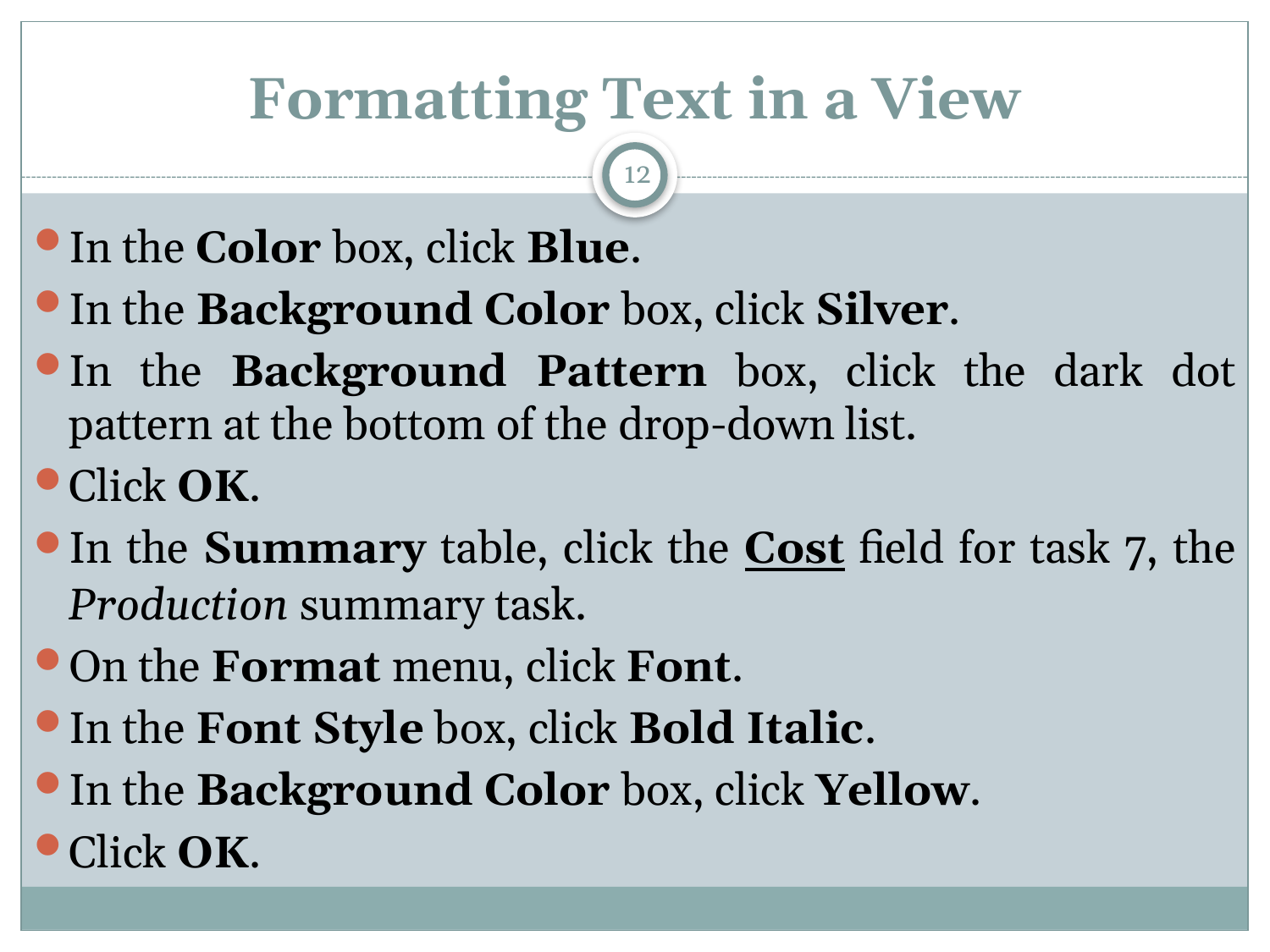

# Formatting Text in a View
12
In the Color box, click Blue.
In the Background Color box, click Silver.
In the Background Pattern box, click the dark dot pattern at the bottom of the drop-down list.
Click OK.
In the Summary table, click the Cost field for task 7, the Production summary task.
On the Format menu, click Font.
In the Font Style box, click Bold Italic.
In the Background Color box, click Yellow.
Click OK.